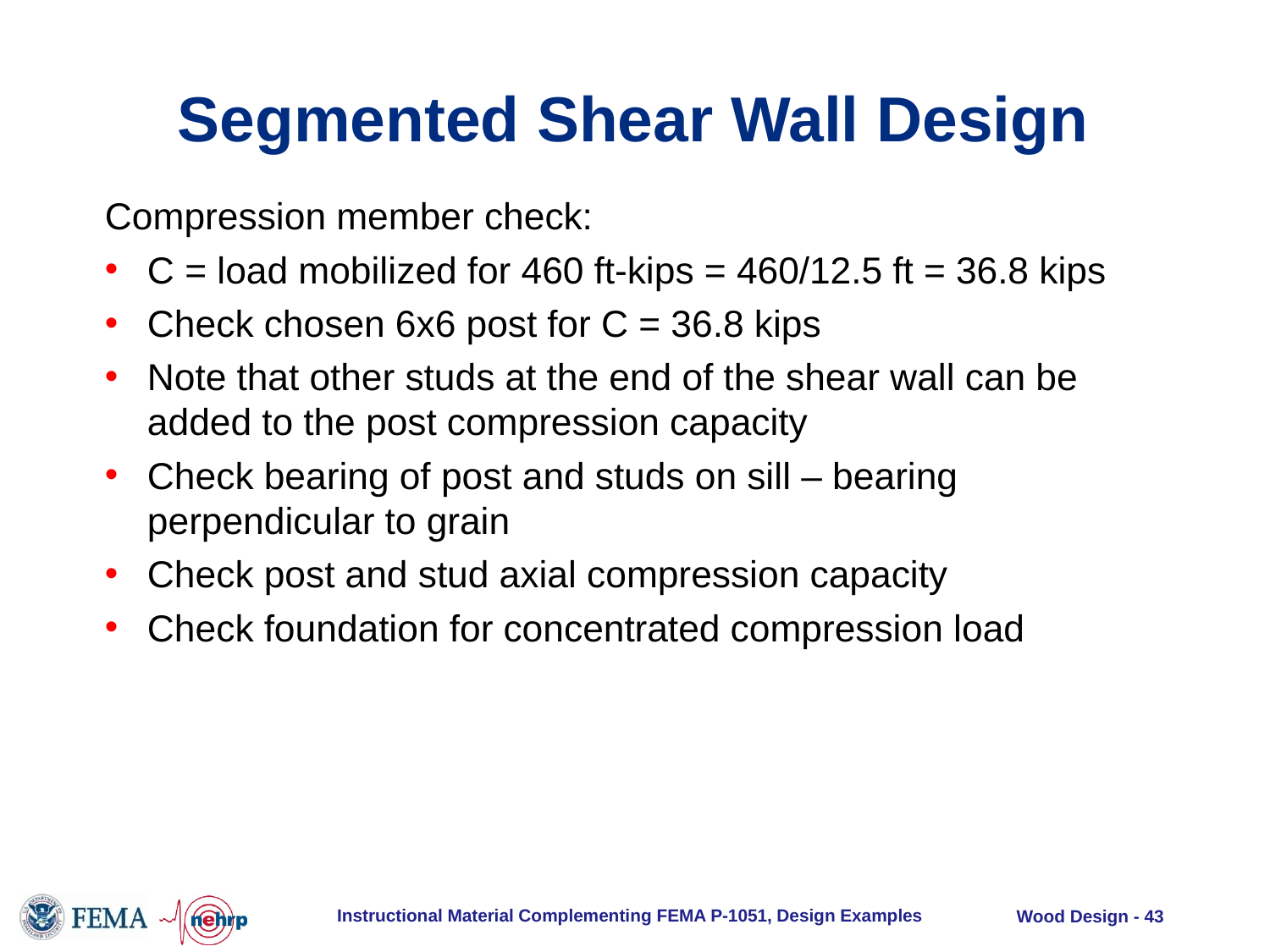

# Segmented Shear Wall Design
Compression member check:
C = load mobilized for 460 ft-kips = 460/12.5 ft = 36.8 kips
Check chosen 6x6 post for C = 36.8 kips
Note that other studs at the end of the shear wall can be added to the post compression capacity
Check bearing of post and studs on sill – bearing perpendicular to grain
Check post and stud axial compression capacity
Check foundation for concentrated compression load